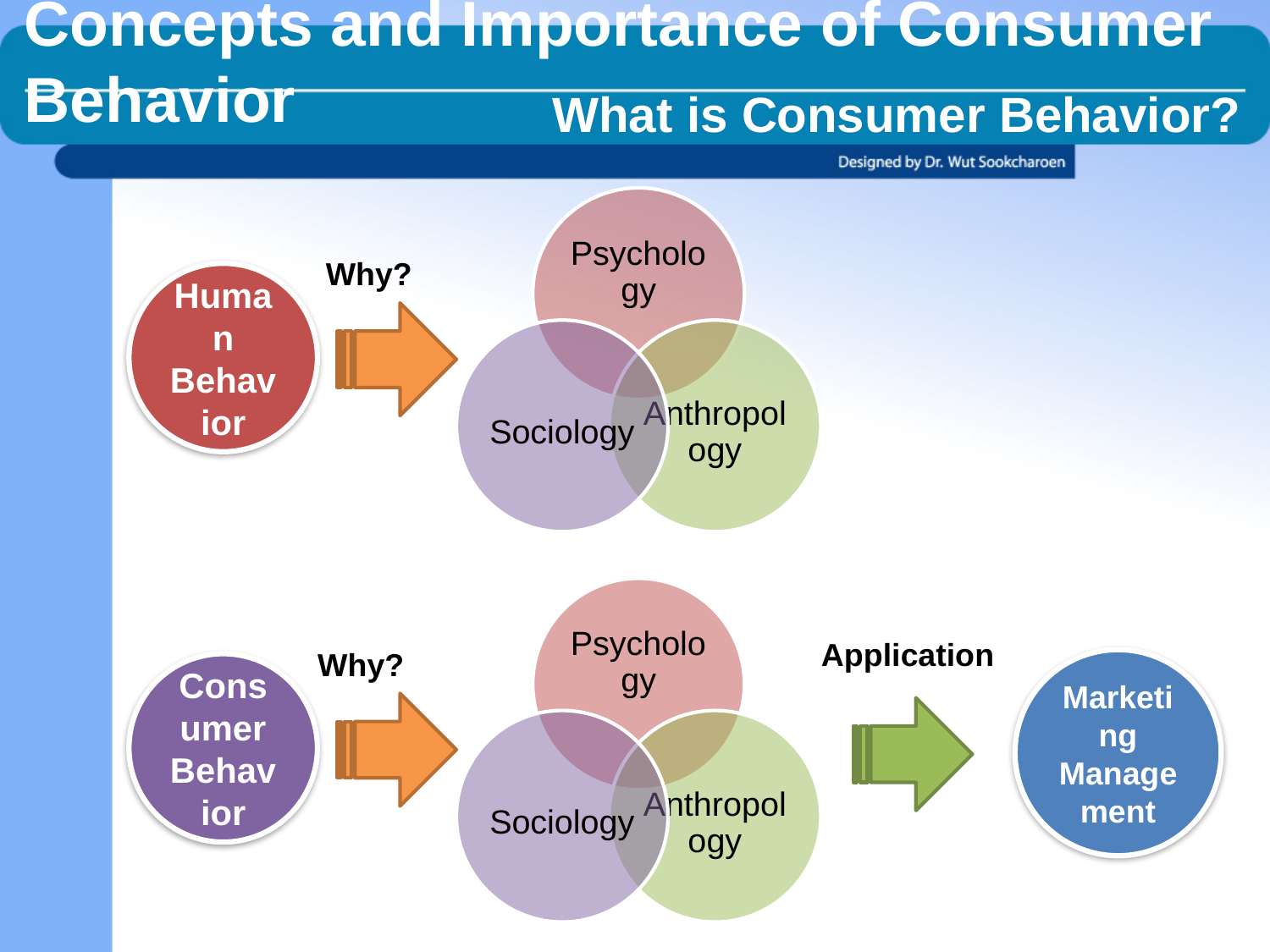

Concepts and Importance of Consumer Behavior
What is Consumer Behavior?
Psychology
Anthropology
Sociology
Why?
Human
Behavior

Psychology
Anthropology
Sociology
Application
Why?
Marketing
Management
Consumer
Behavior